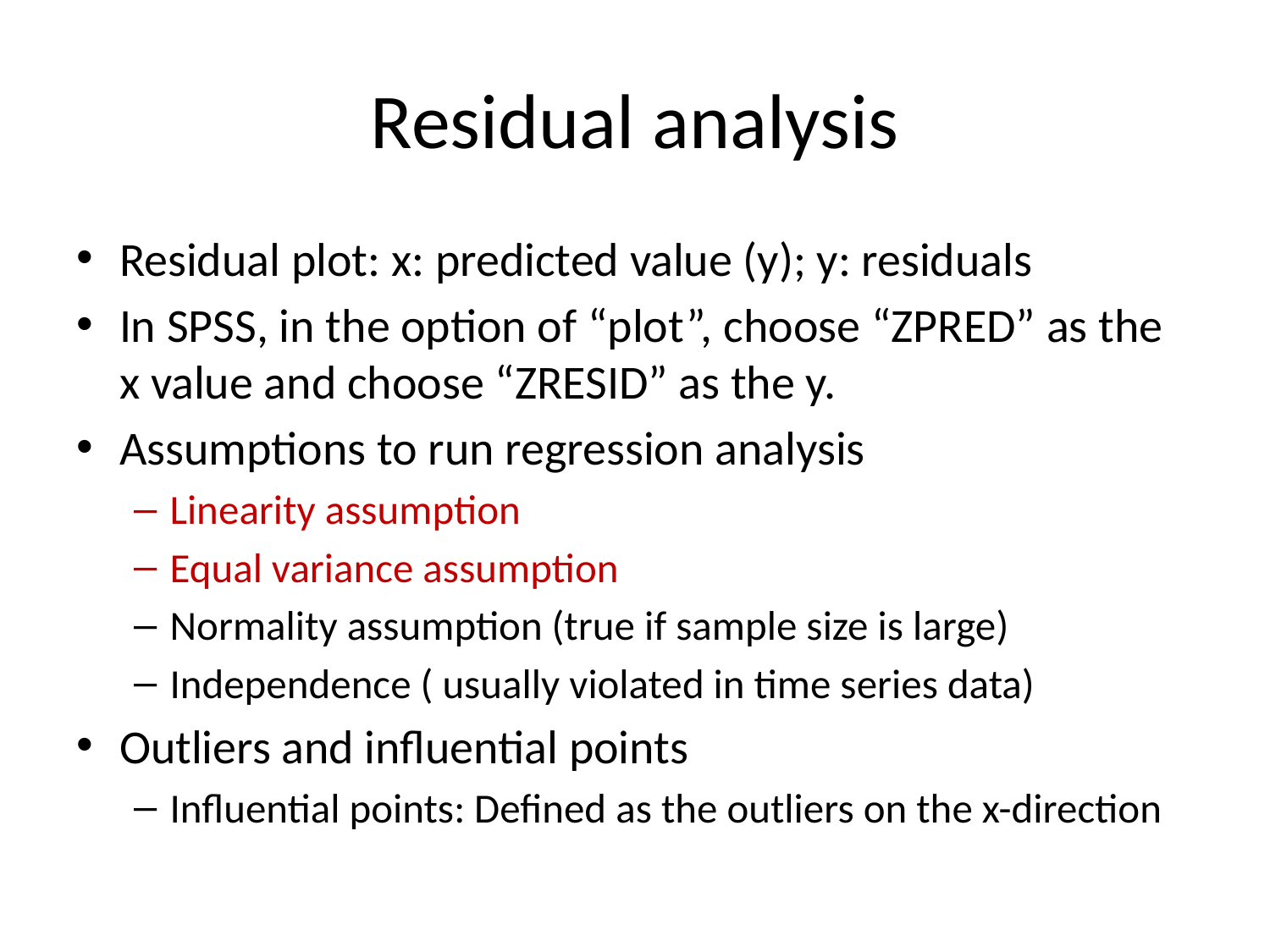

# Residual analysis
Residual plot: x: predicted value (y); y: residuals
In SPSS, in the option of “plot”, choose “ZPRED” as the x value and choose “ZRESID” as the y.
Assumptions to run regression analysis
Linearity assumption
Equal variance assumption
Normality assumption (true if sample size is large)
Independence ( usually violated in time series data)
Outliers and influential points
Influential points: Defined as the outliers on the x-direction